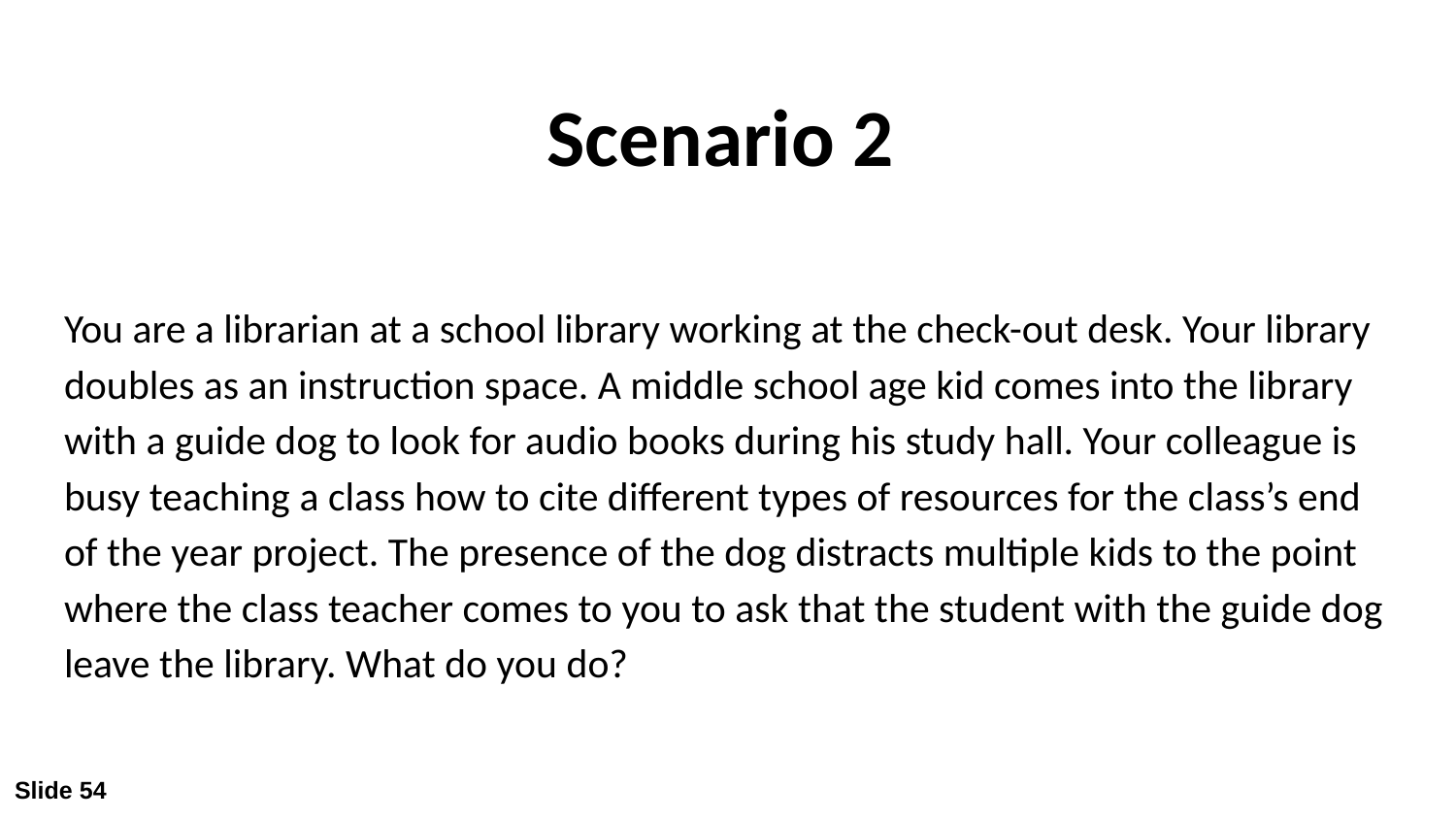

# Scenario 2
You are a librarian at a school library working at the check-out desk. Your library doubles as an instruction space. A middle school age kid comes into the library with a guide dog to look for audio books during his study hall. Your colleague is busy teaching a class how to cite different types of resources for the class’s end of the year project. The presence of the dog distracts multiple kids to the point where the class teacher comes to you to ask that the student with the guide dog leave the library. What do you do?
Slide 54